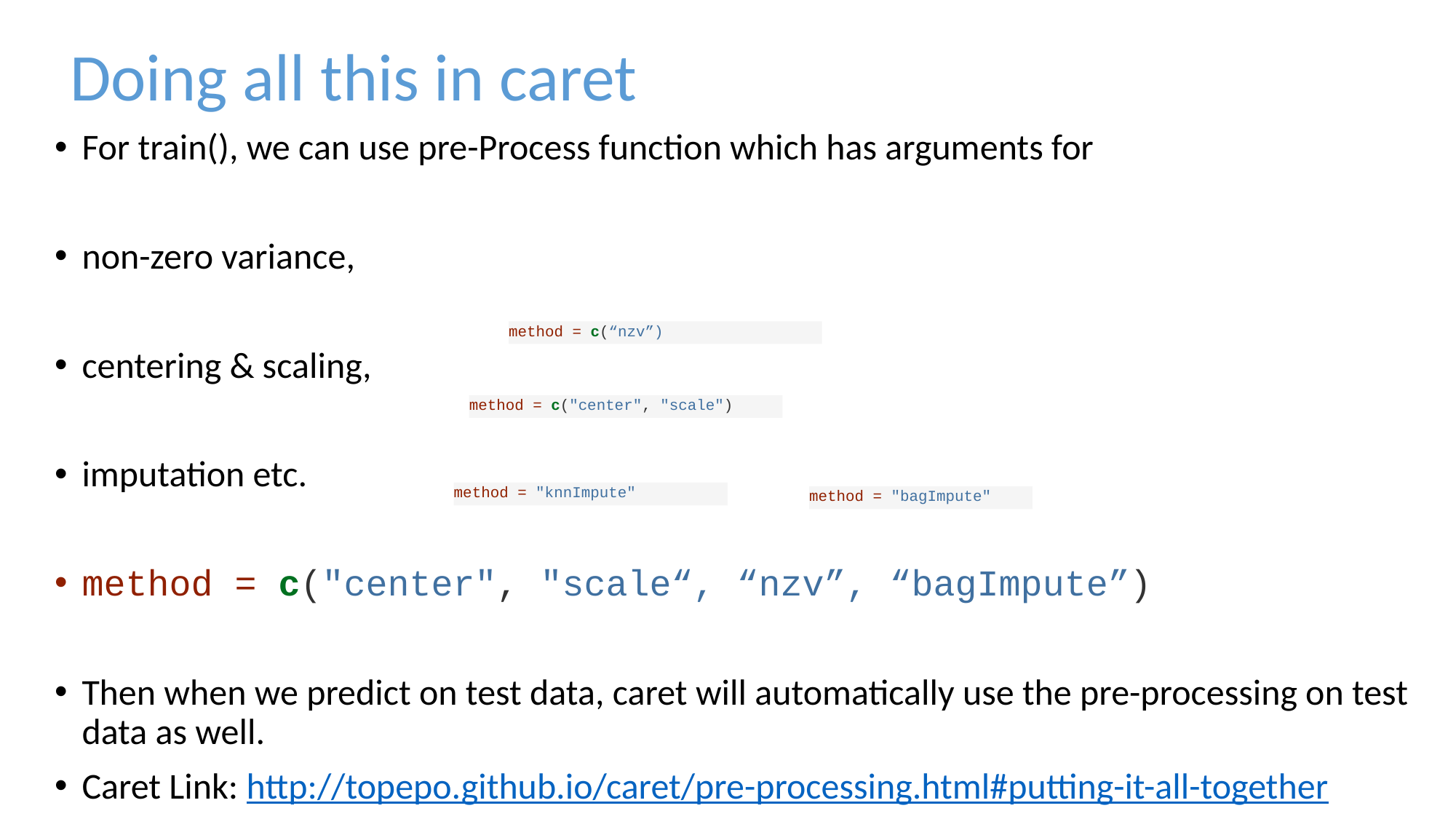

# Doing all this in caret
For train(), we can use pre-Process function which has arguments for

non-zero variance,

centering & scaling,

imputation etc.

method = c("center", "scale“, “nzv”, “bagImpute”)

Then when we predict on test data, caret will automatically use the pre-processing on test data as well.
Caret Link: http://topepo.github.io/caret/pre-processing.html#putting-it-all-together

method = c(“nzv”)
method = c("center", "scale")
method = "knnImpute"
method = "bagImpute"